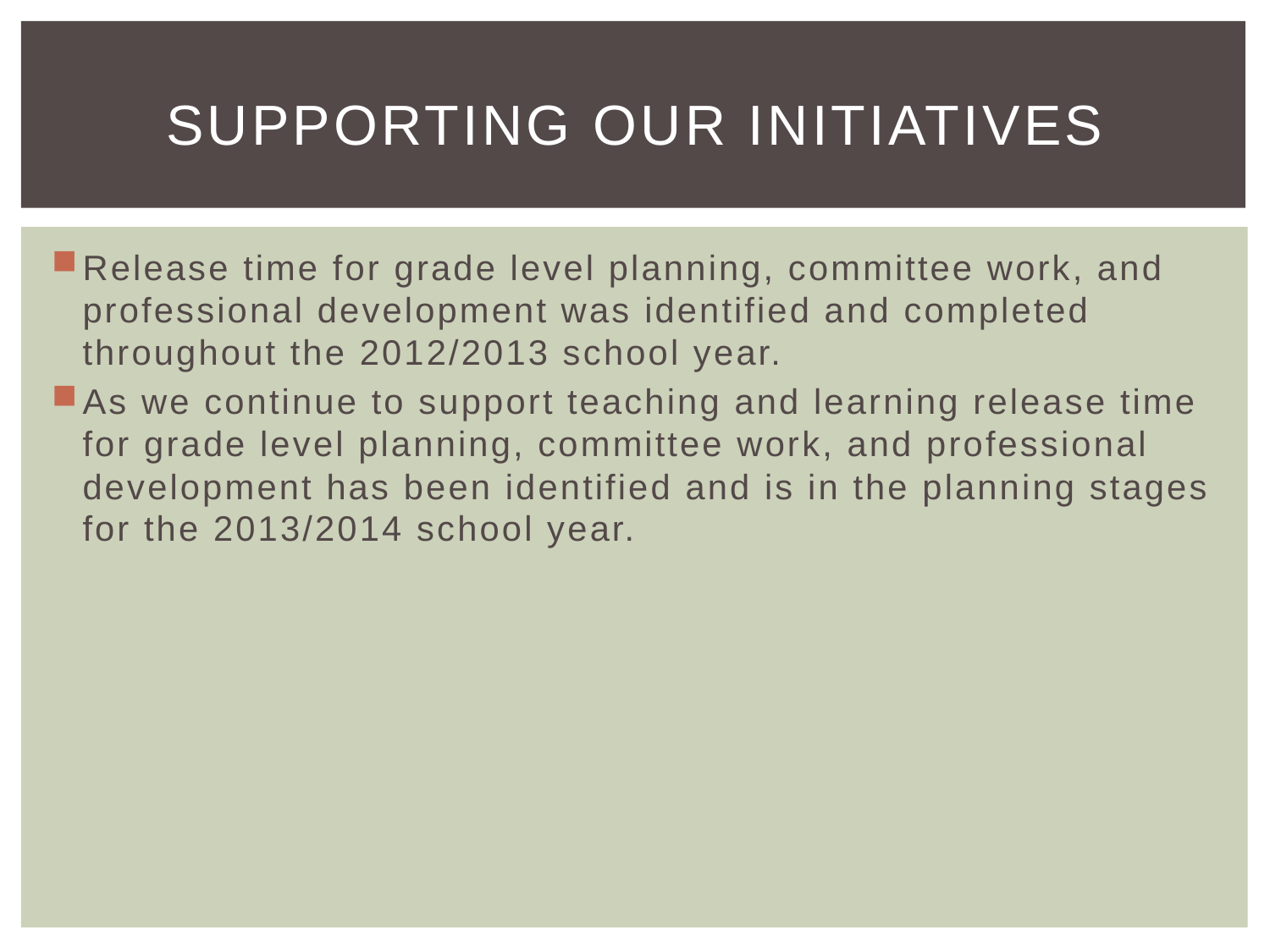

# Supporting our initiatives
Release time for grade level planning, committee work, and professional development was identified and completed throughout the 2012/2013 school year.
As we continue to support teaching and learning release time for grade level planning, committee work, and professional development has been identified and is in the planning stages for the 2013/2014 school year.